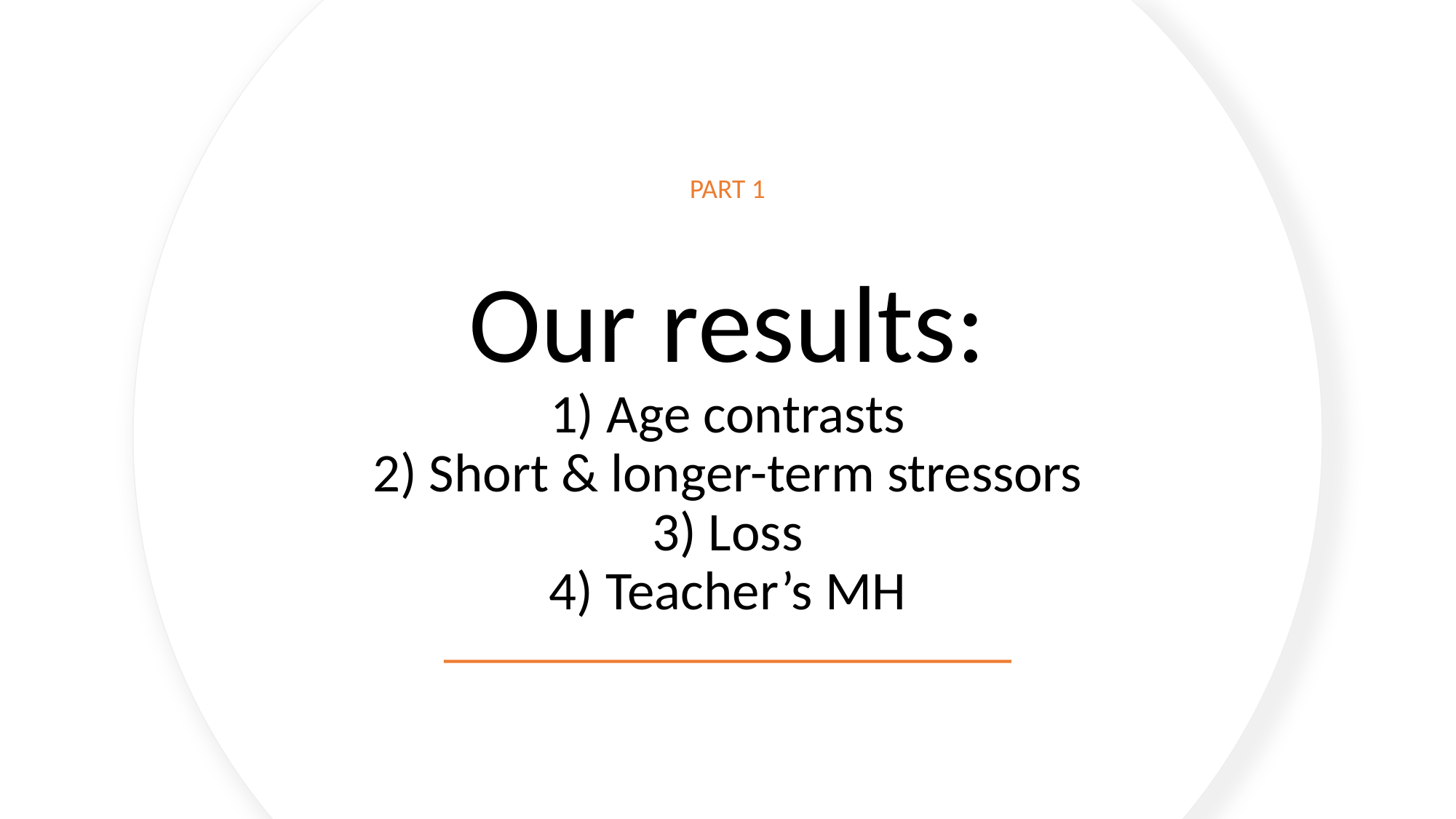

PART 1
# Our results: 1) Age contrasts 2) Short & longer-term stressors 3) Loss 4) Teacher’s MH